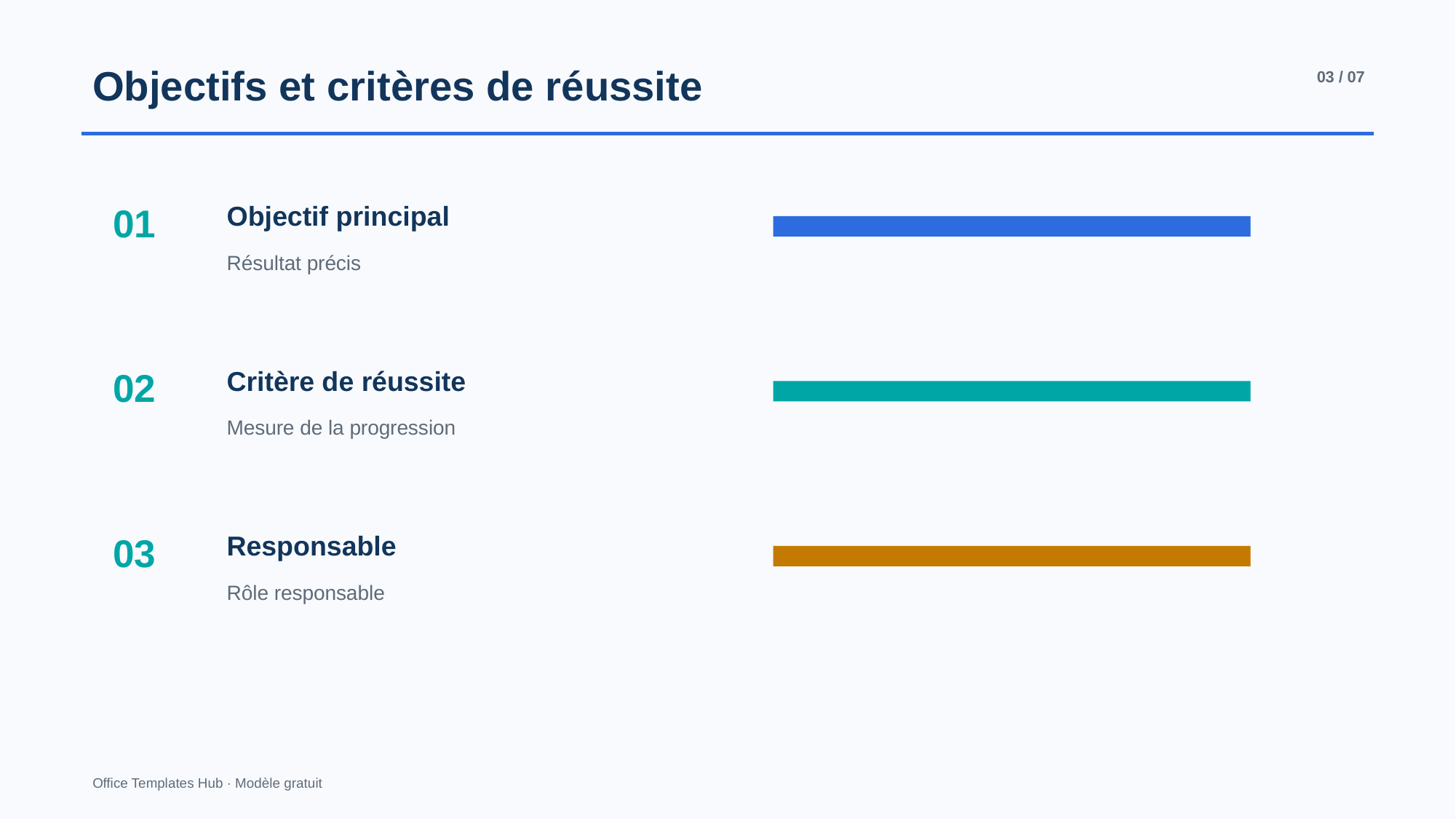

Objectifs et critères de réussite
03 / 07

01
Objectif principal

Résultat précis
02
Critère de réussite

Mesure de la progression
03
Responsable

Rôle responsable
Office Templates Hub · Modèle gratuit